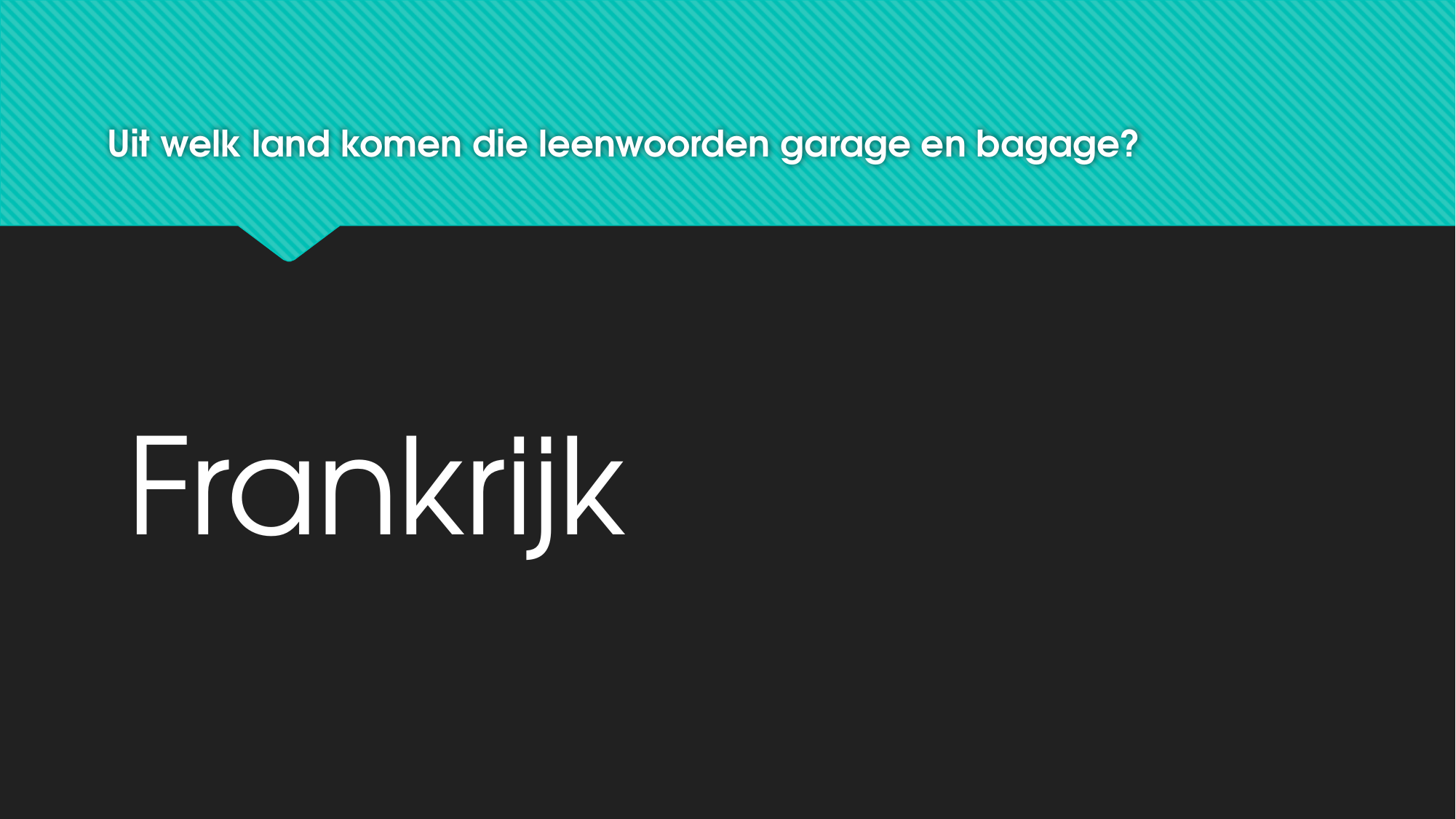

# Uit welk land komen die leenwoorden garage en bagage?

Frankrijk